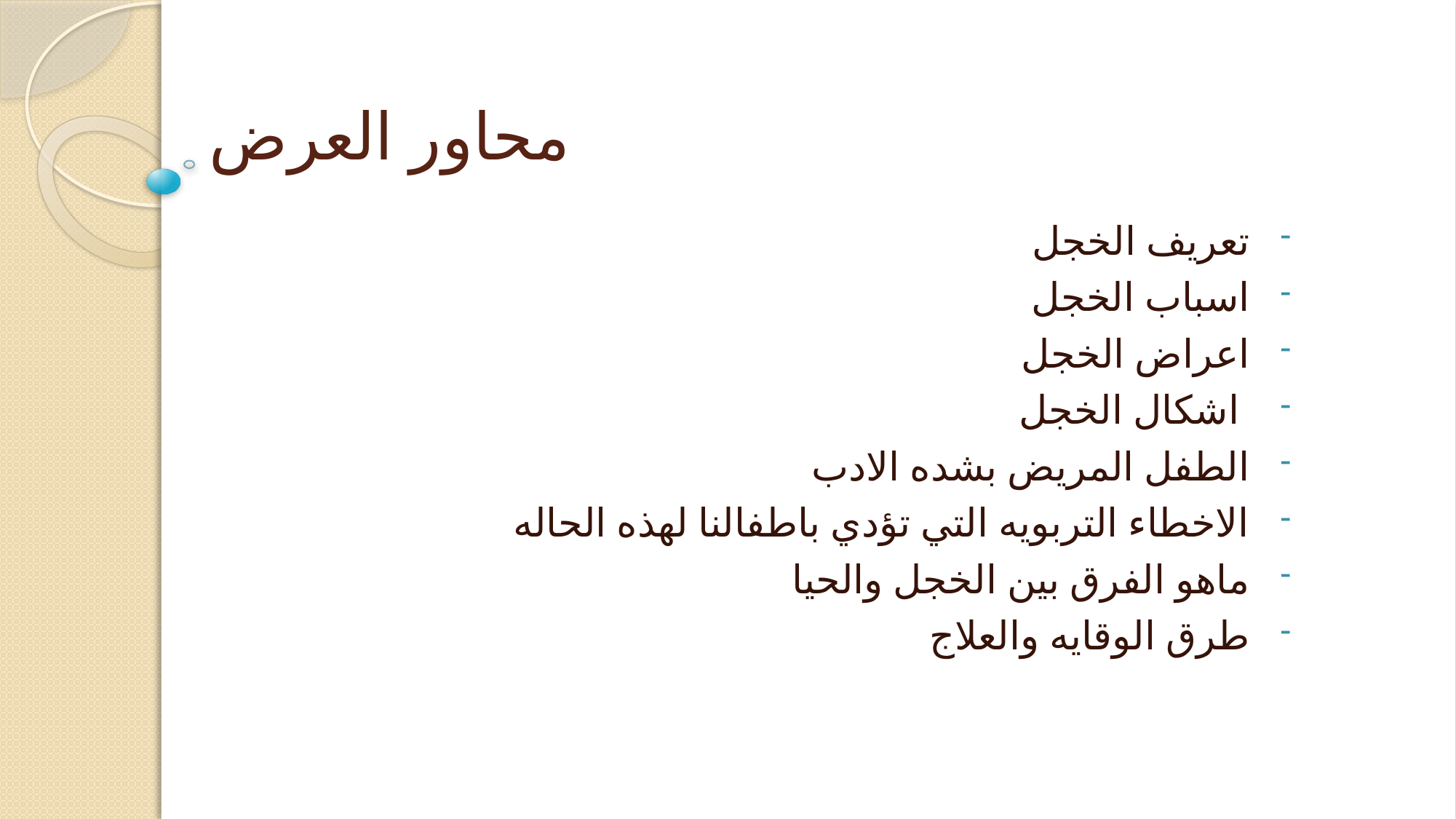

# محاور العرض
تعريف الخجل
اسباب الخجل
اعراض الخجل
 اشكال الخجل
الطفل المريض بشده الادب
الاخطاء التربويه التي تؤدي باطفالنا لهذه الحاله
ماهو الفرق بين الخجل والحيا
طرق الوقايه والعلاج